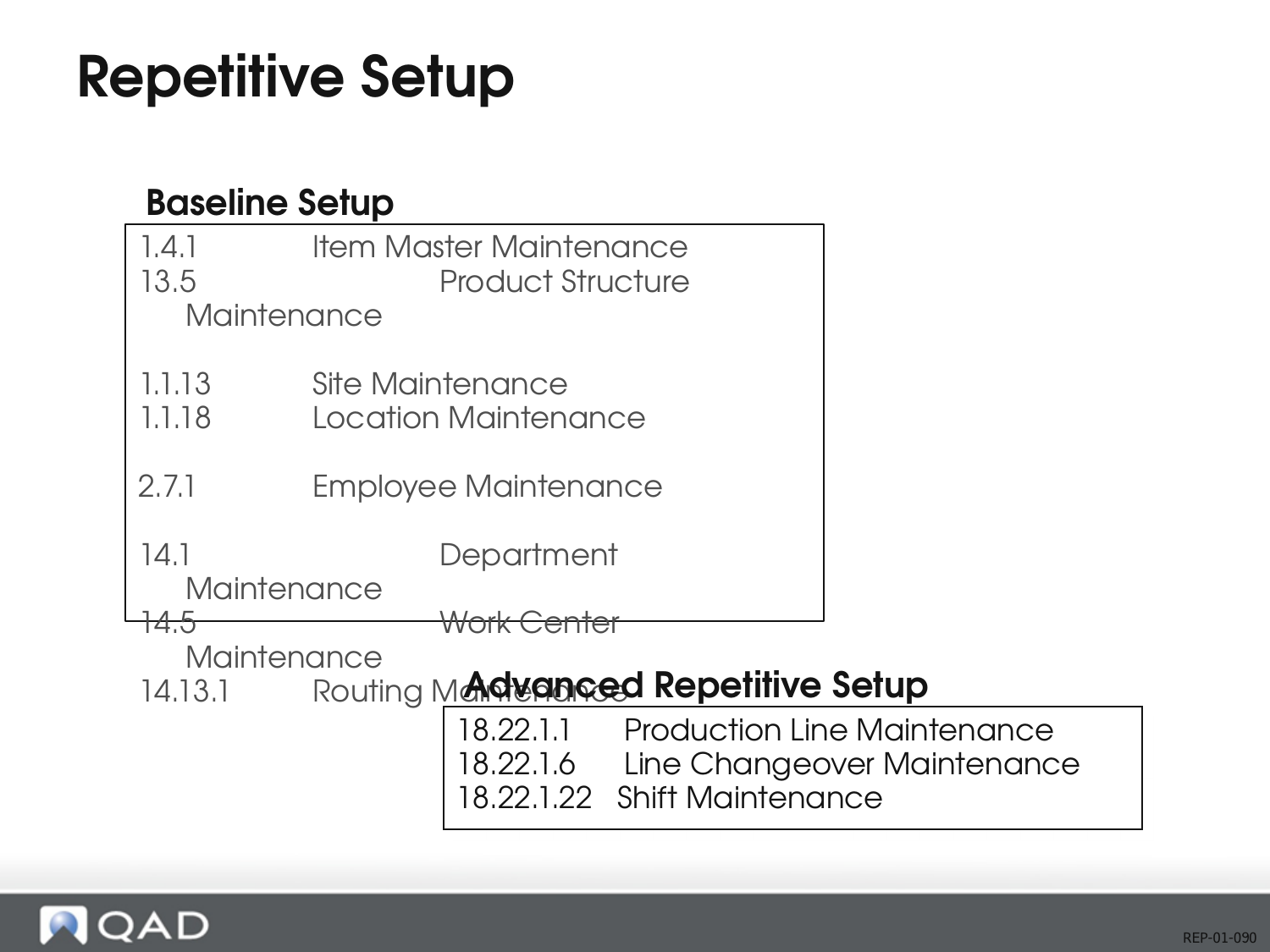

# Repetitive Setup
Baseline Setup
1.4.1	Item Master Maintenance
13.5		Product Structure Maintenance

1.1.13	Site Maintenance
1.1.18	Location Maintenance

2.7.1	Employee Maintenance

14.1		Department Maintenance
14.5		Work Center Maintenance
14.13.1	Routing Maintenance
Advanced Repetitive Setup
18.22.1.1	     Production Line Maintenance
18.22.1.6	     Line Changeover Maintenance
18.22.1.22   Shift Maintenance
REP-01-090